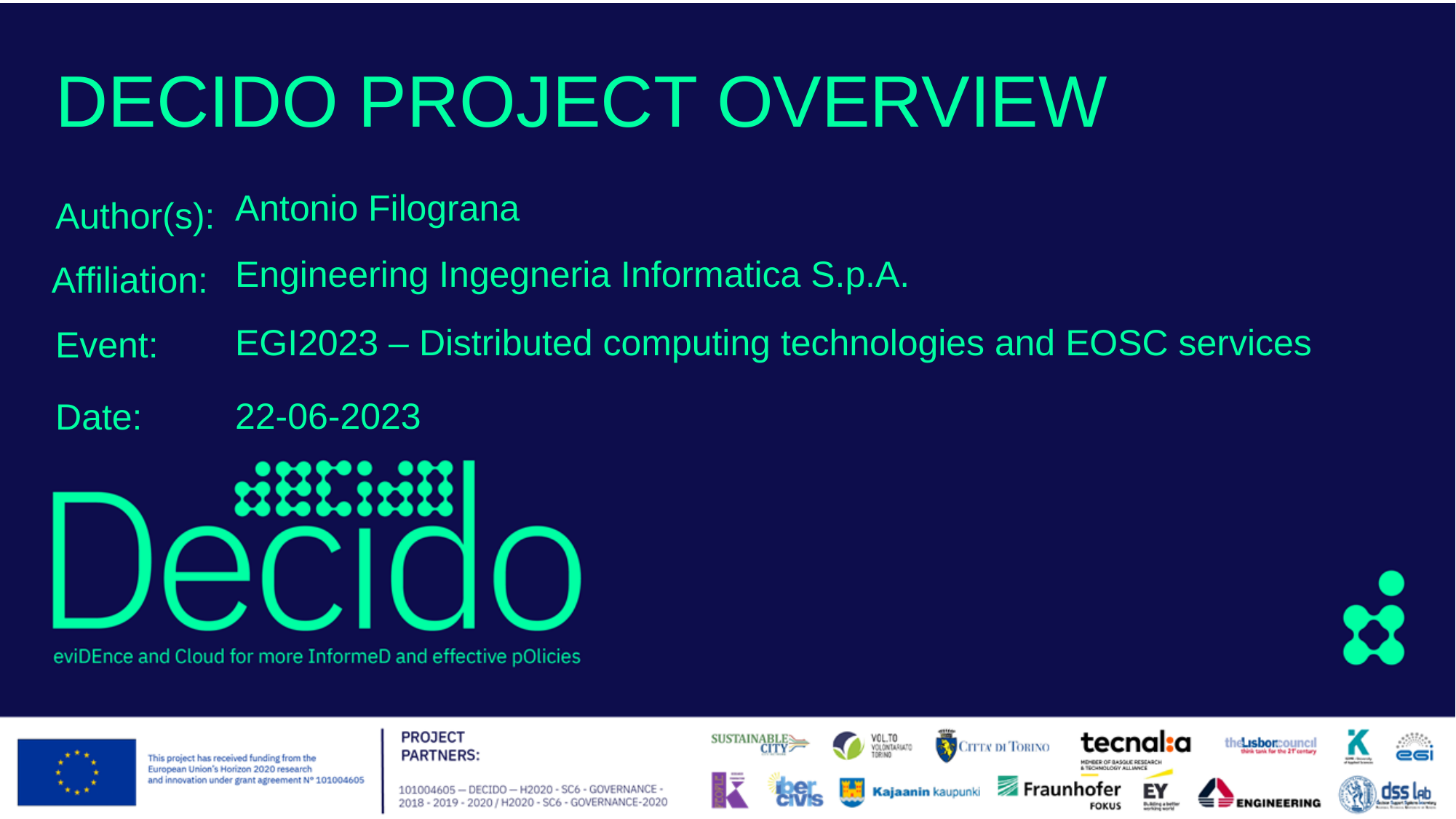

# DECIDO Project overview
Antonio Filograna
Engineering Ingegneria Informatica S.p.A.
EGI2023 – Distributed computing technologies and EOSC services
22-06-2023